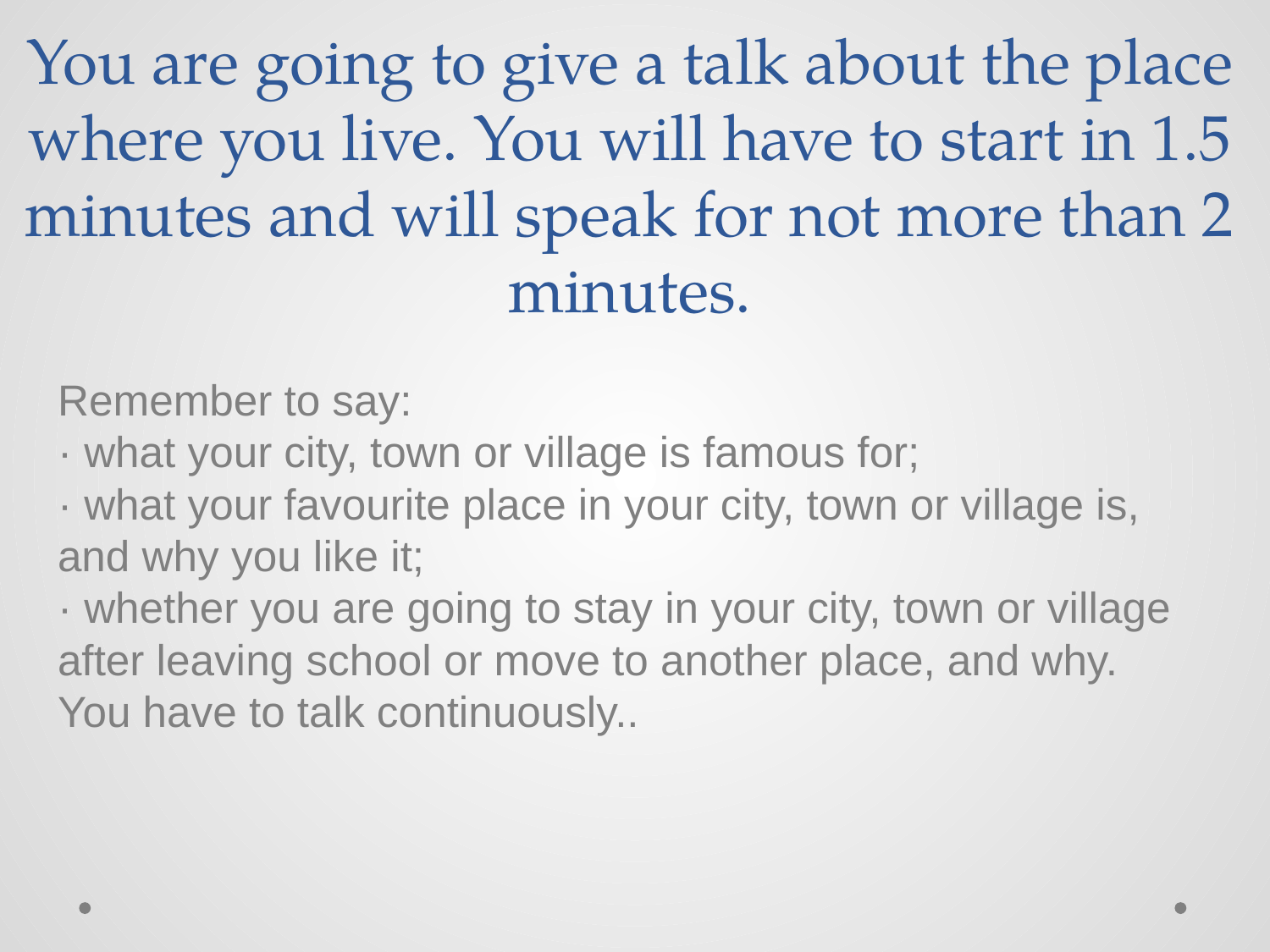

# You are going to give a talk about the place where you live. You will have to start in 1.5 minutes and will speak for not more than 2 minutes.
Remember to say:
· what your city, town or village is famous for;
· what your favourite place in your city, town or village is, and why you like it;
· whether you are going to stay in your city, town or village after leaving school or move to another place, and why.
You have to talk continuously..